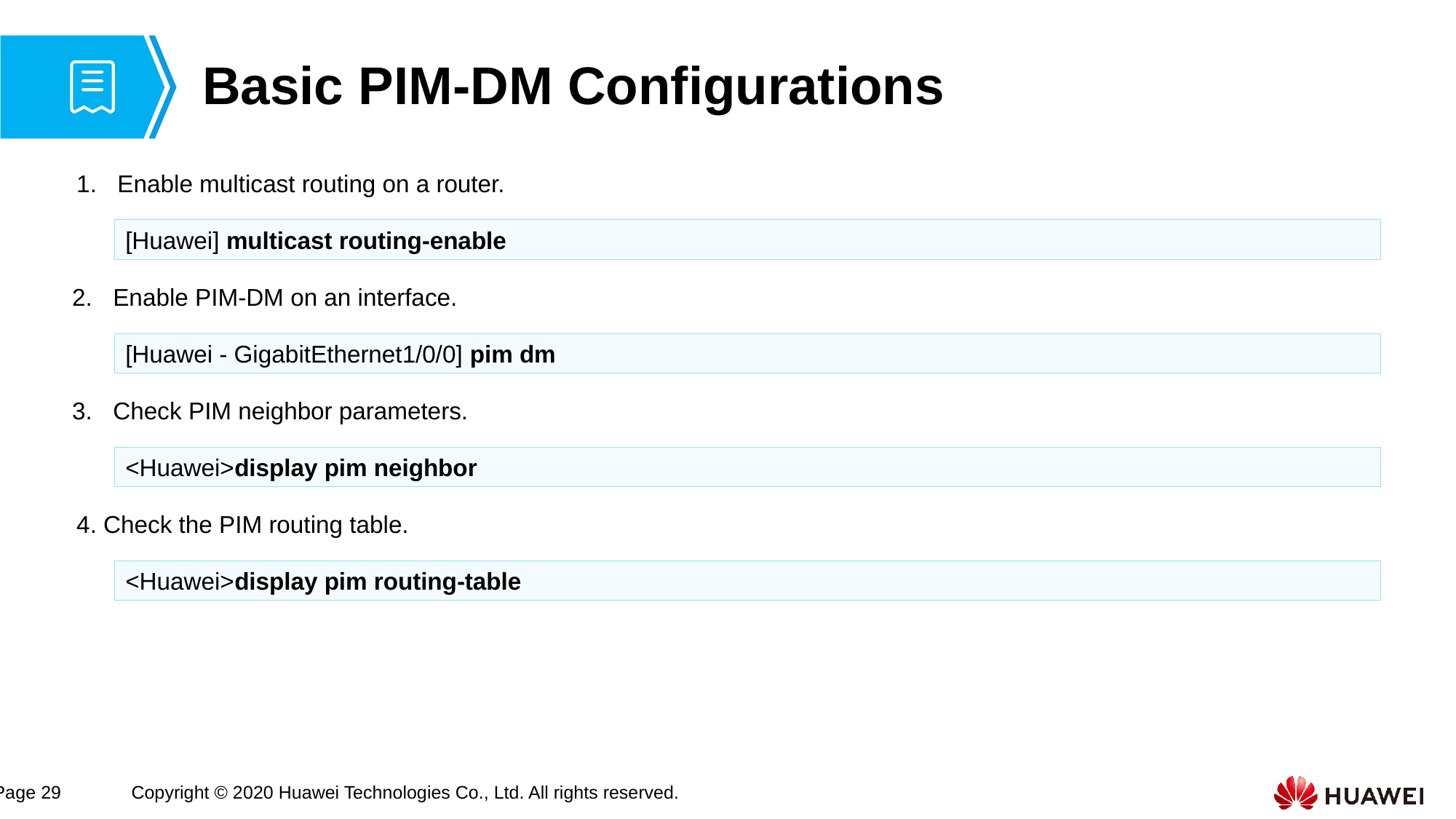

# Basic PIM-DM Configurations
Enable multicast routing on a router.
[Huawei] multicast routing-enable
Enable PIM-DM on an interface.
[Huawei - GigabitEthernet1/0/0] pim dm
Check PIM neighbor parameters.
<Huawei>display pim neighbor
4. Check the PIM routing table.
<Huawei>display pim routing-table